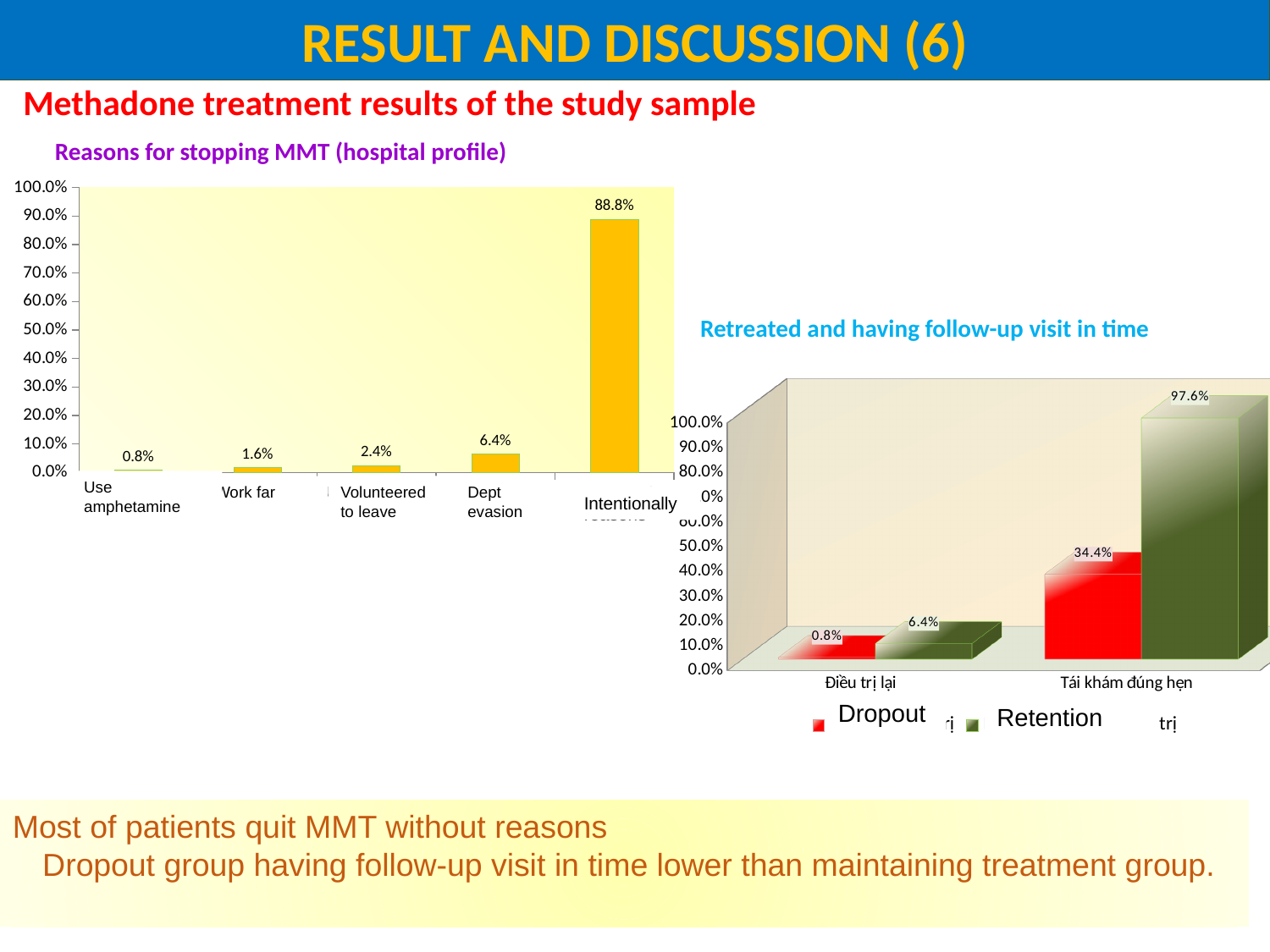

RESULT AND DISCUSSION (6)
Methadone treatment results of the study sample
Reasons for stopping MMT (hospital profile)

### Chart

| Category |  |
|---|---|
| Sử dụng hàng đá | 0.00800000000000002 |
| Đi làm xa  | 0.01600000000000002 |
| Ngừng tự nguyện | 0.024 |
| Bỏ trốn (nợ) | 0.06400000000000011 |
| Tự ý bỏ trị | 0.888 |
Retreated and having follow-up visit in time

[unsupported chart]

Use amphetamine
Work far
Volunteered to leave
Dept evasion
Personal reasons
Intentionally
Dropout
Retention
Most of patients quit MMT without reasons
 Dropout group having follow-up visit in time lower than maintaining treatment group.